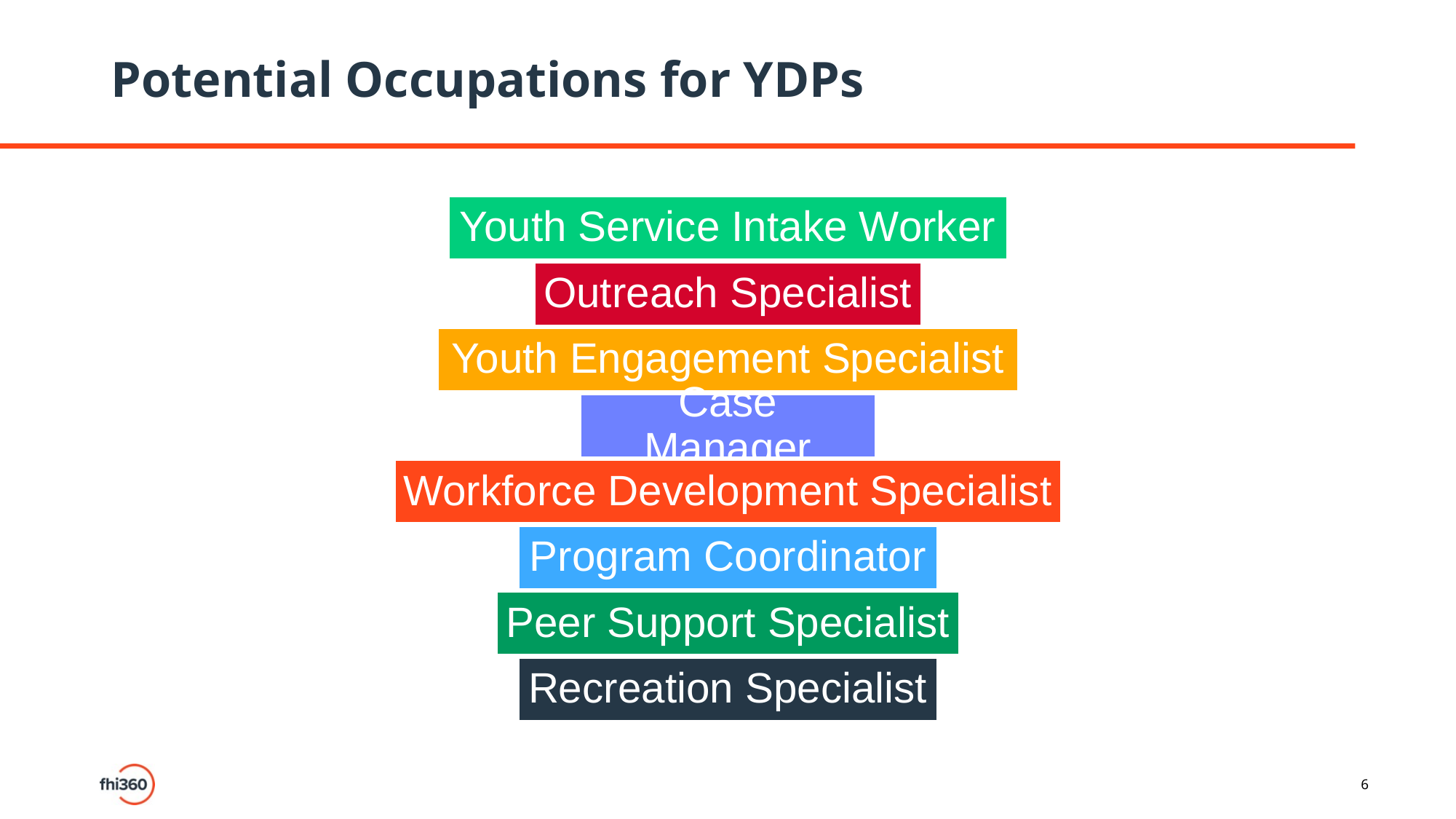

# Potential Occupations for YDPs
Youth Service Intake Worker
Outreach Specialist
Youth Engagement Specialist
Case Manager
Workforce Development Specialist
Program Coordinator
Peer Support Specialist
Recreation Specialist